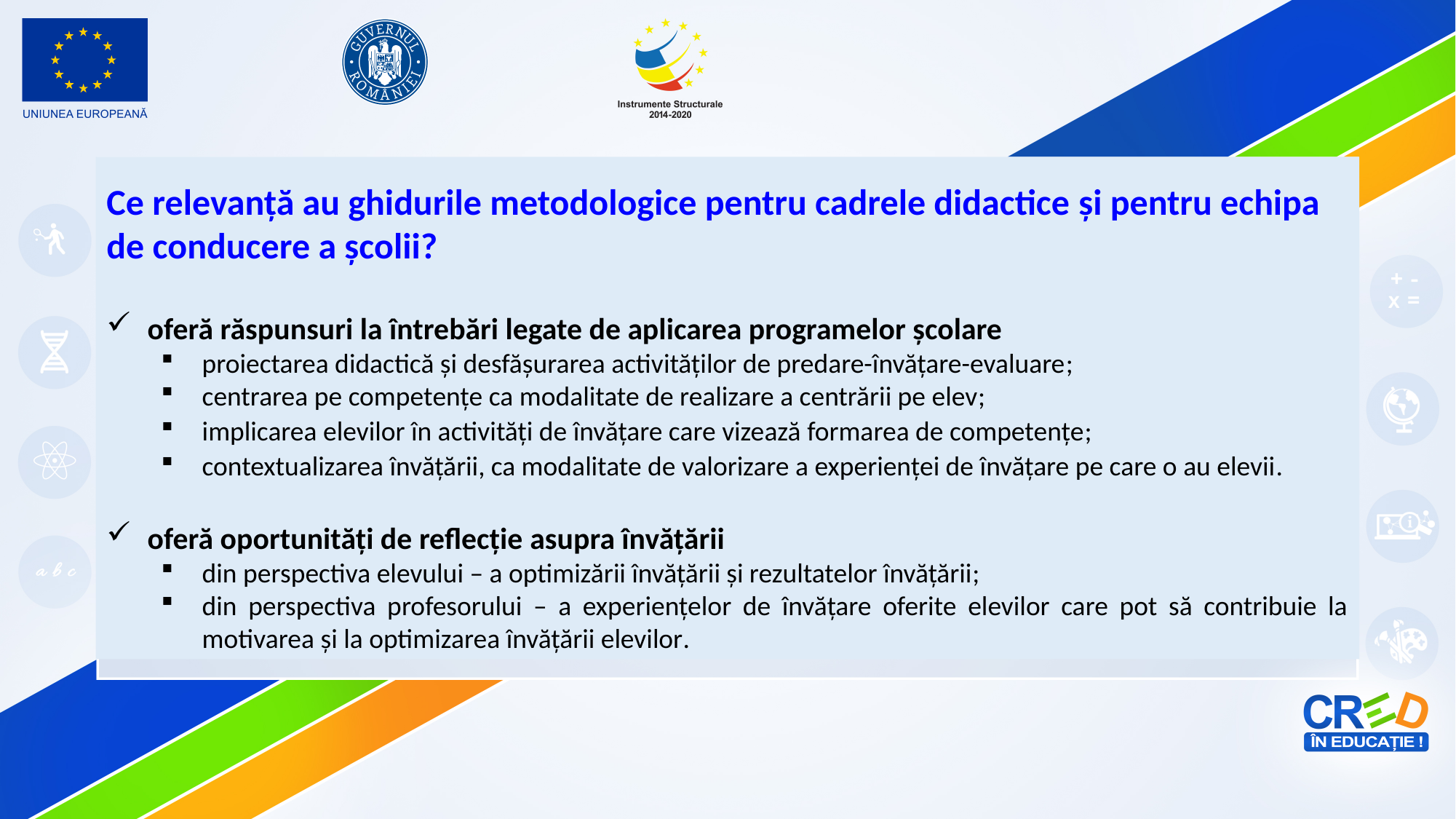

Ce relevanță au ghidurile metodologice pentru cadrele didactice și pentru echipa de conducere a școlii?

oferă răspunsuri la întrebări legate de aplicarea programelor școlare
proiectarea didactică și desfășurarea activităților de predare-învățare-evaluare;
centrarea pe competențe ca modalitate de realizare a centrării pe elev;
implicarea elevilor în activități de învățare care vizează formarea de competențe;
contextualizarea învățării, ca modalitate de valorizare a experienței de învățare pe care o au elevii.

oferă oportunități de reflecție asupra învățării
din perspectiva elevului – a optimizării învățării și rezultatelor învățării;
din perspectiva profesorului – a experiențelor de învățare oferite elevilor care pot să contribuie la motivarea și la optimizarea învățării elevilor.